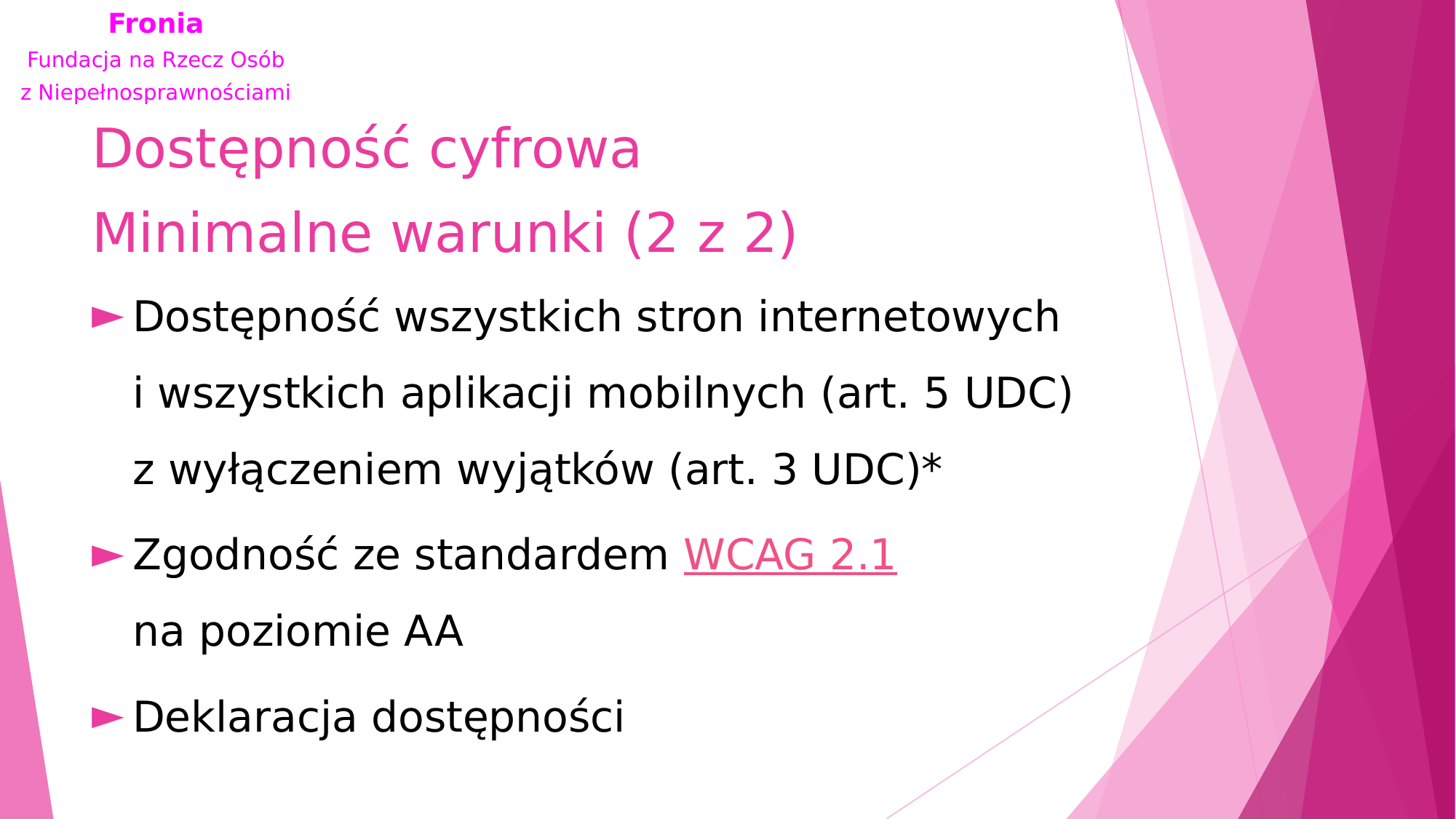

# Dostępność cyfrowa Minimalne warunki (2 z 2)
Dostępność wszystkich stron internetowych i wszystkich aplikacji mobilnych (art. 5 UDC) z wyłączeniem wyjątków (art. 3 UDC)*
Zgodność ze standardem WCAG 2.1 na poziomie AA
Deklaracja dostępności